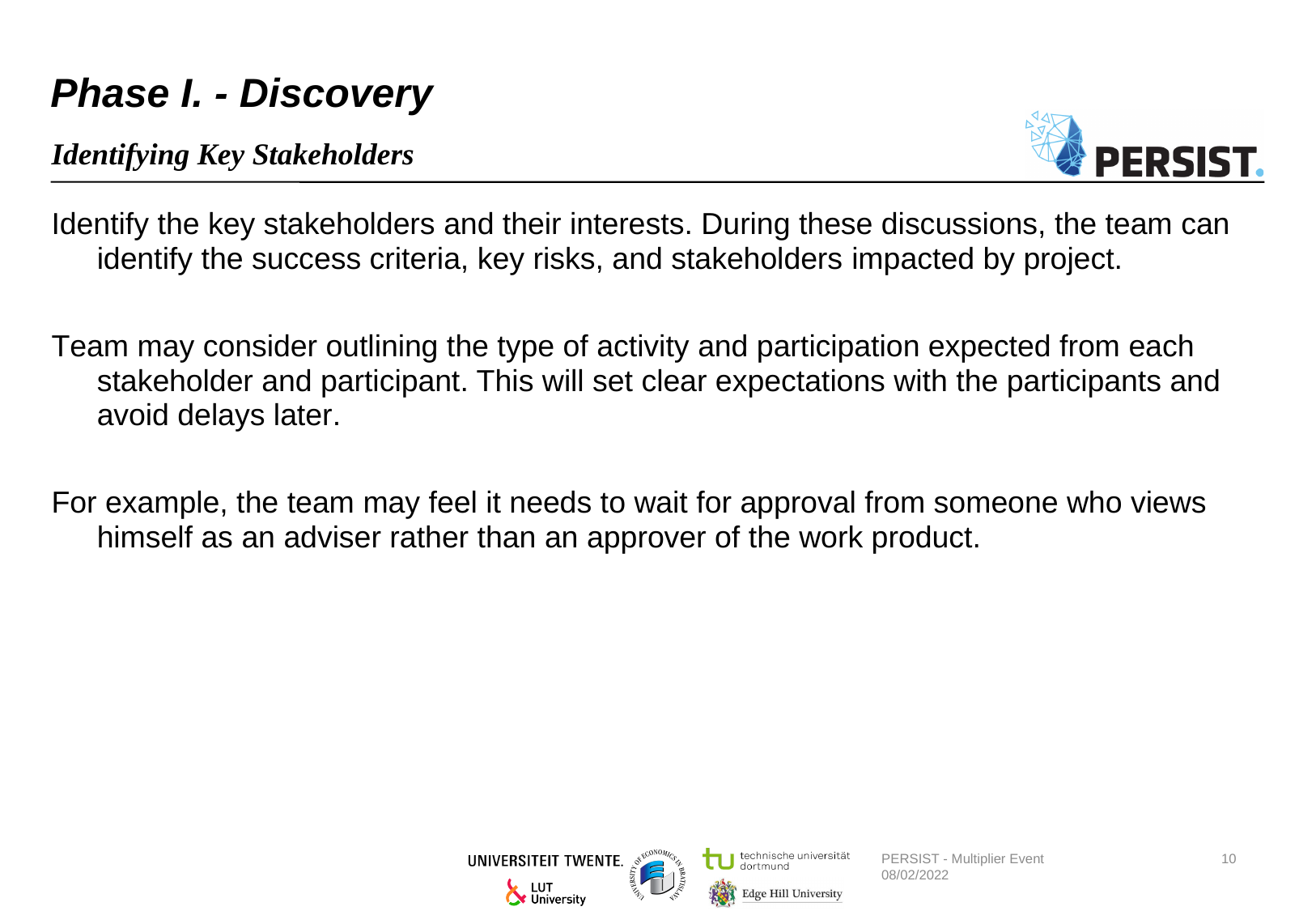

# Phase I. - Discovery
Identifying Key Stakeholders
Identify the key stakeholders and their interests. During these discussions, the team can identify the success criteria, key risks, and stakeholders impacted by project.

Team may consider outlining the type of activity and participation expected from each stakeholder and participant. This will set clear expectations with the participants and avoid delays later.

For example, the team may feel it needs to wait for approval from someone who views himself as an adviser rather than an approver of the work product.